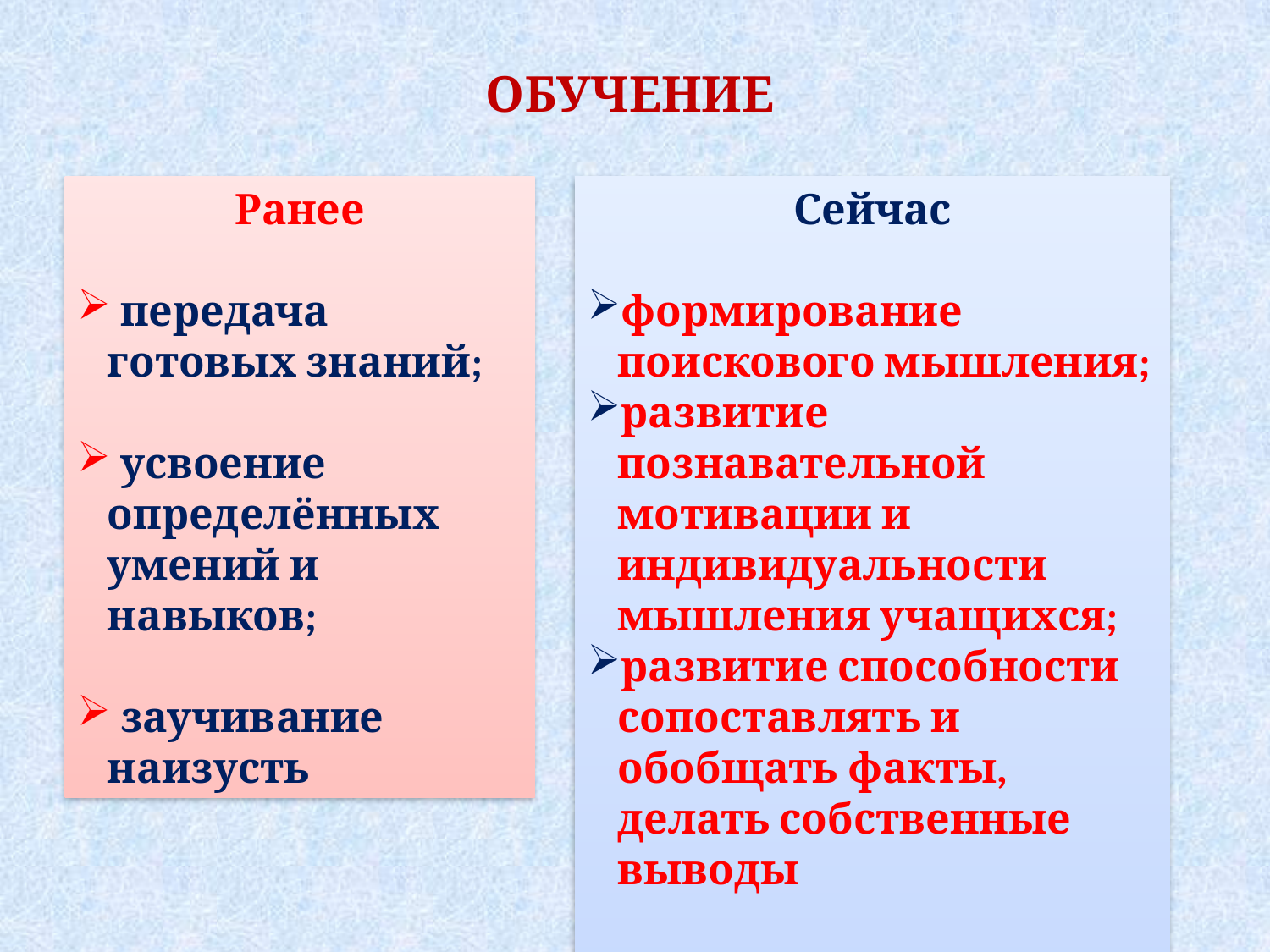

ОБУЧЕНИЕ
Ранее

 передача готовых знаний;

 усвоение определённых умений и навыков;

 заучивание наизусть
Сейчас

формирование поискового мышления;
развитие познавательной мотивации и индивидуальности мышления учащихся;
развитие способности сопоставлять и обобщать факты, делать собственные выводы